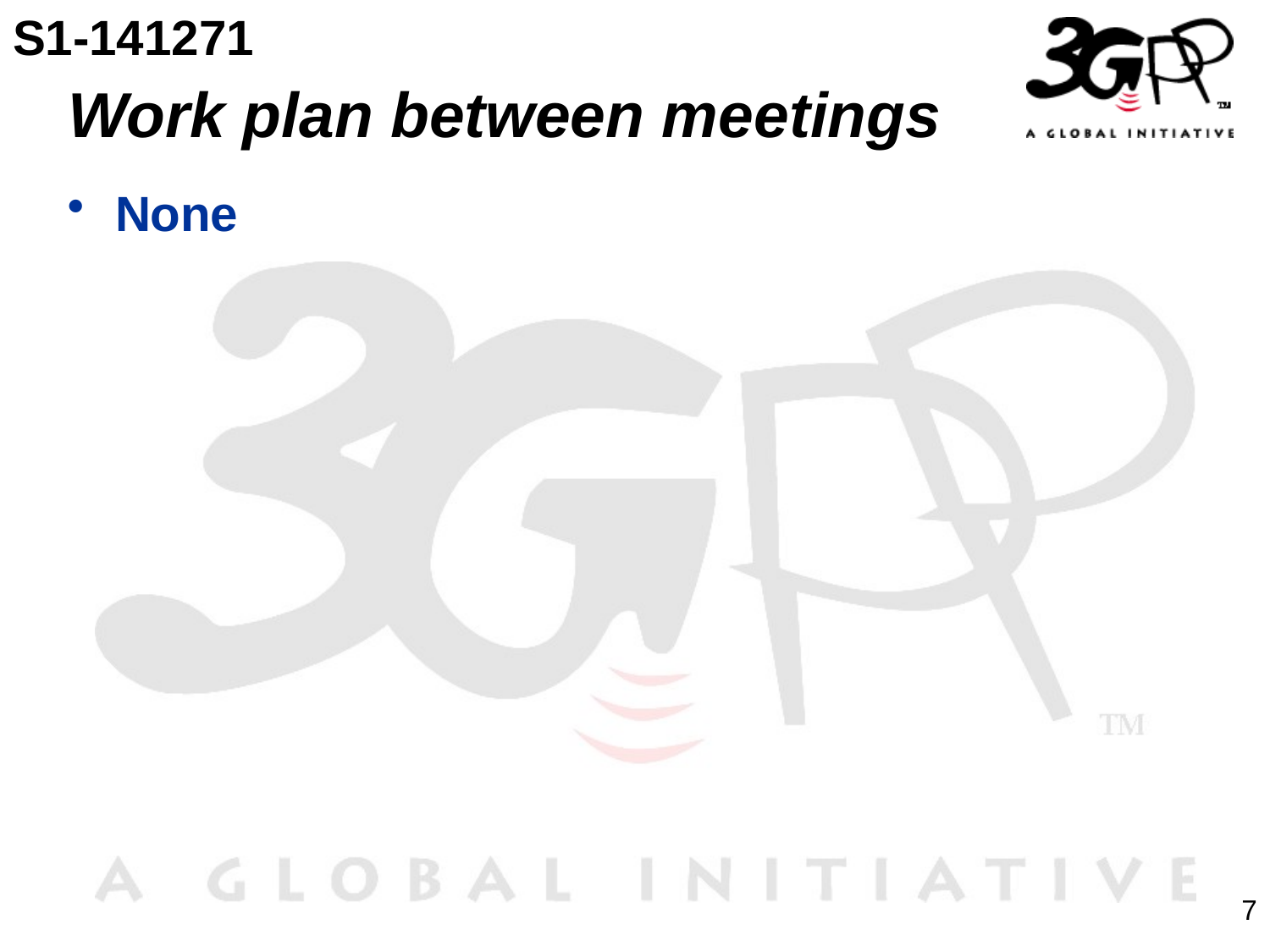

S1-141271
# Work plan between meetings
None

7